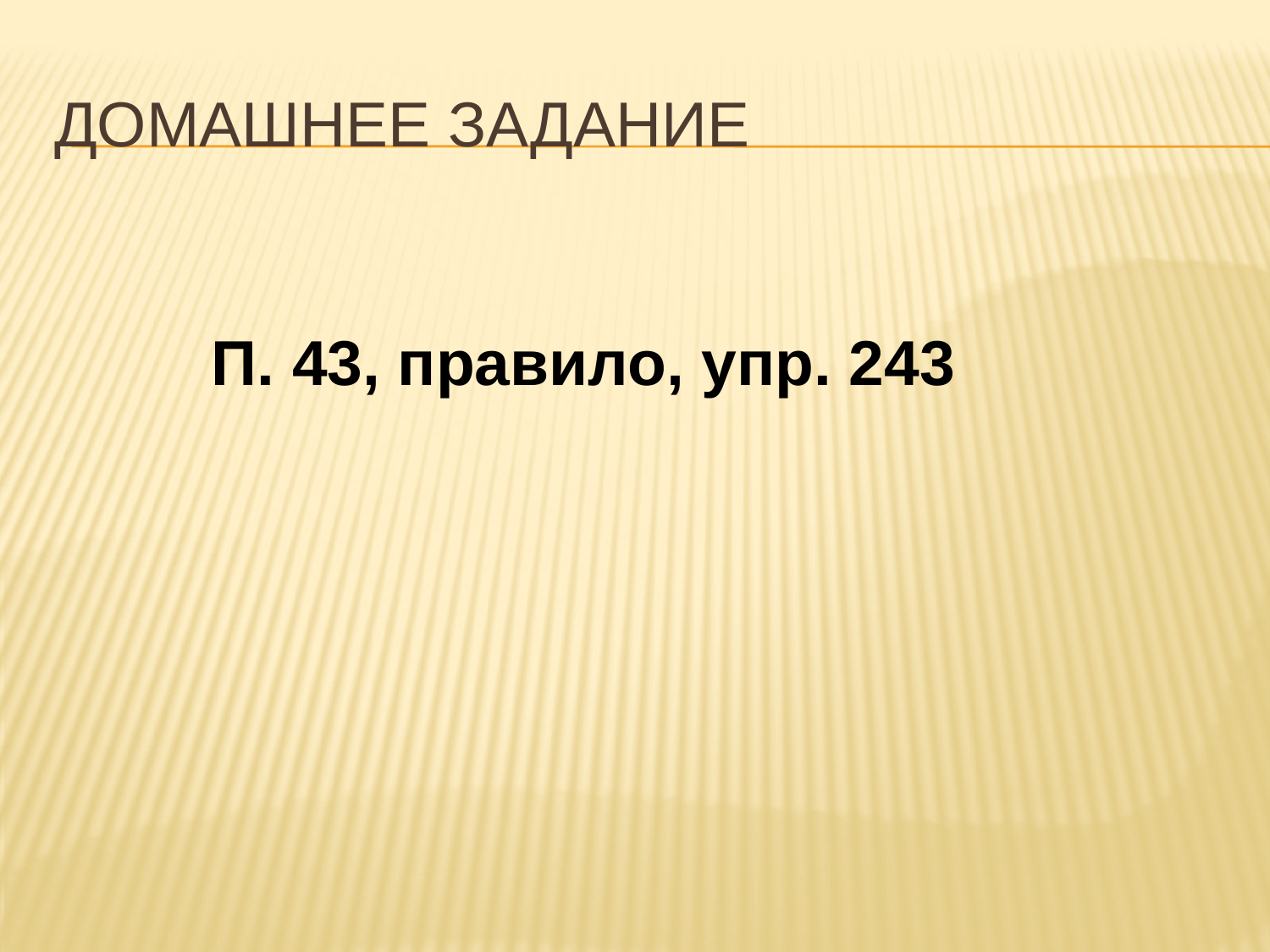

# Домашнее задание
П. 43, правило, упр. 243